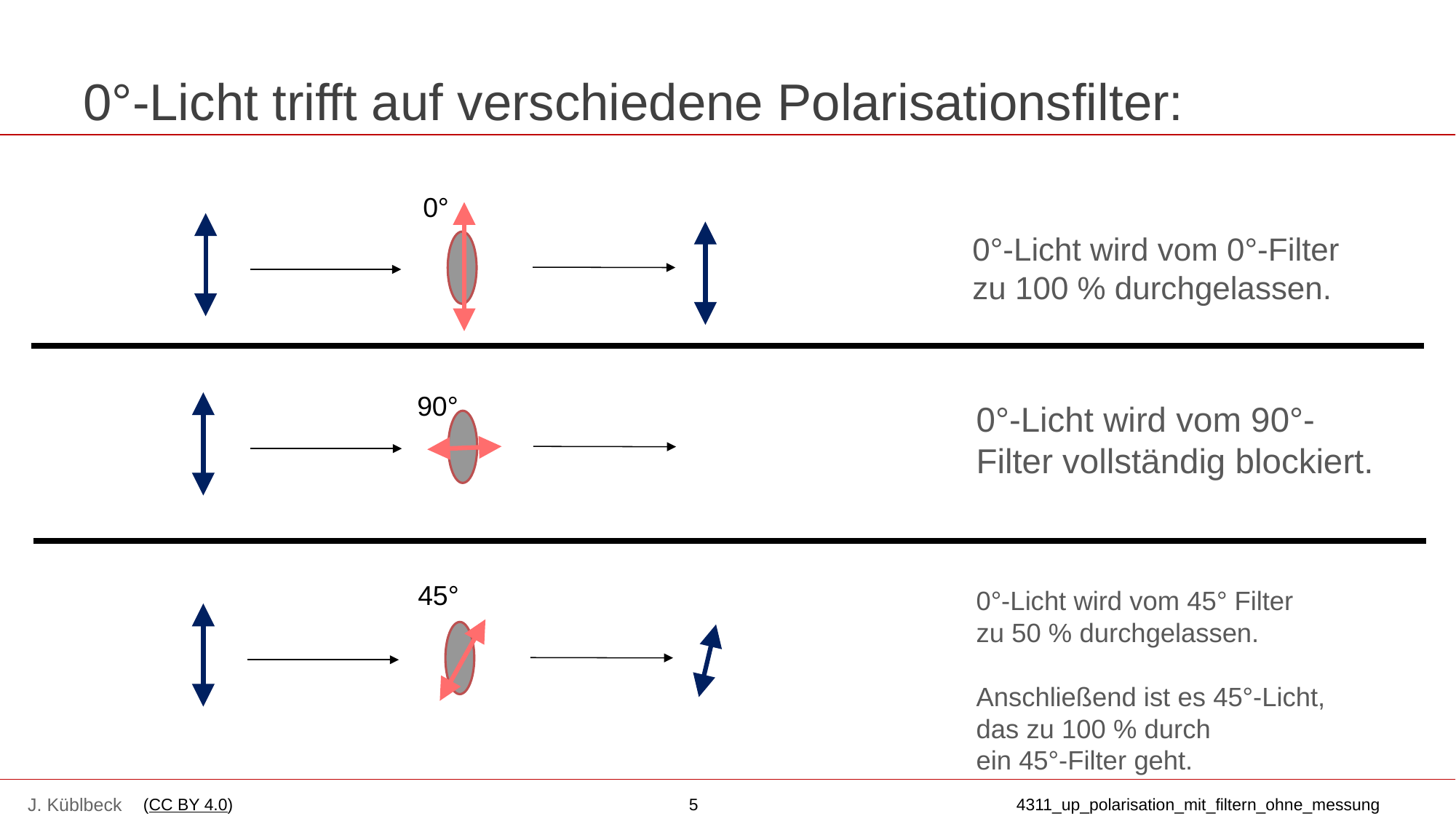

# 0°-Licht trifft auf verschiedene Polarisationsfilter:

0°

0°-Licht wird vom 0°-Filter zu 100 % durchgelassen.

90°

0°-Licht wird vom 90°-Filter vollständig blockiert.
45°
0°-Licht wird vom 45° Filter
zu 50 % durchgelassen.
Anschließend ist es 45°-Licht,
das zu 100 % durch
ein 45°-Filter geht.